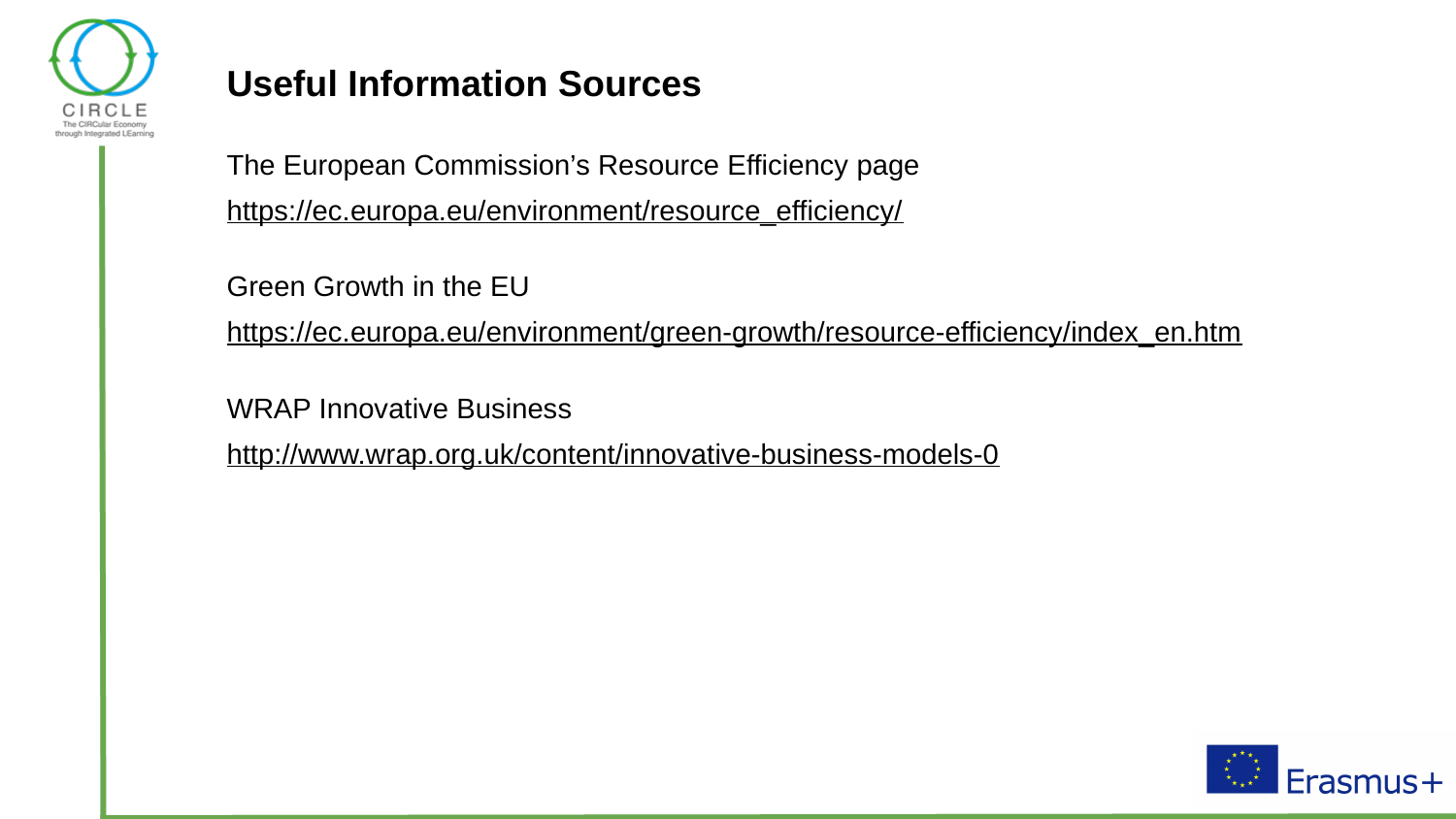

# Useful Information Sources
The European Commission’s Resource Efficiency page
https://ec.europa.eu/environment/resource_efficiency/
Green Growth in the EU
https://ec.europa.eu/environment/green-growth/resource-efficiency/index_en.htm
WRAP Innovative Business
http://www.wrap.org.uk/content/innovative-business-models-0